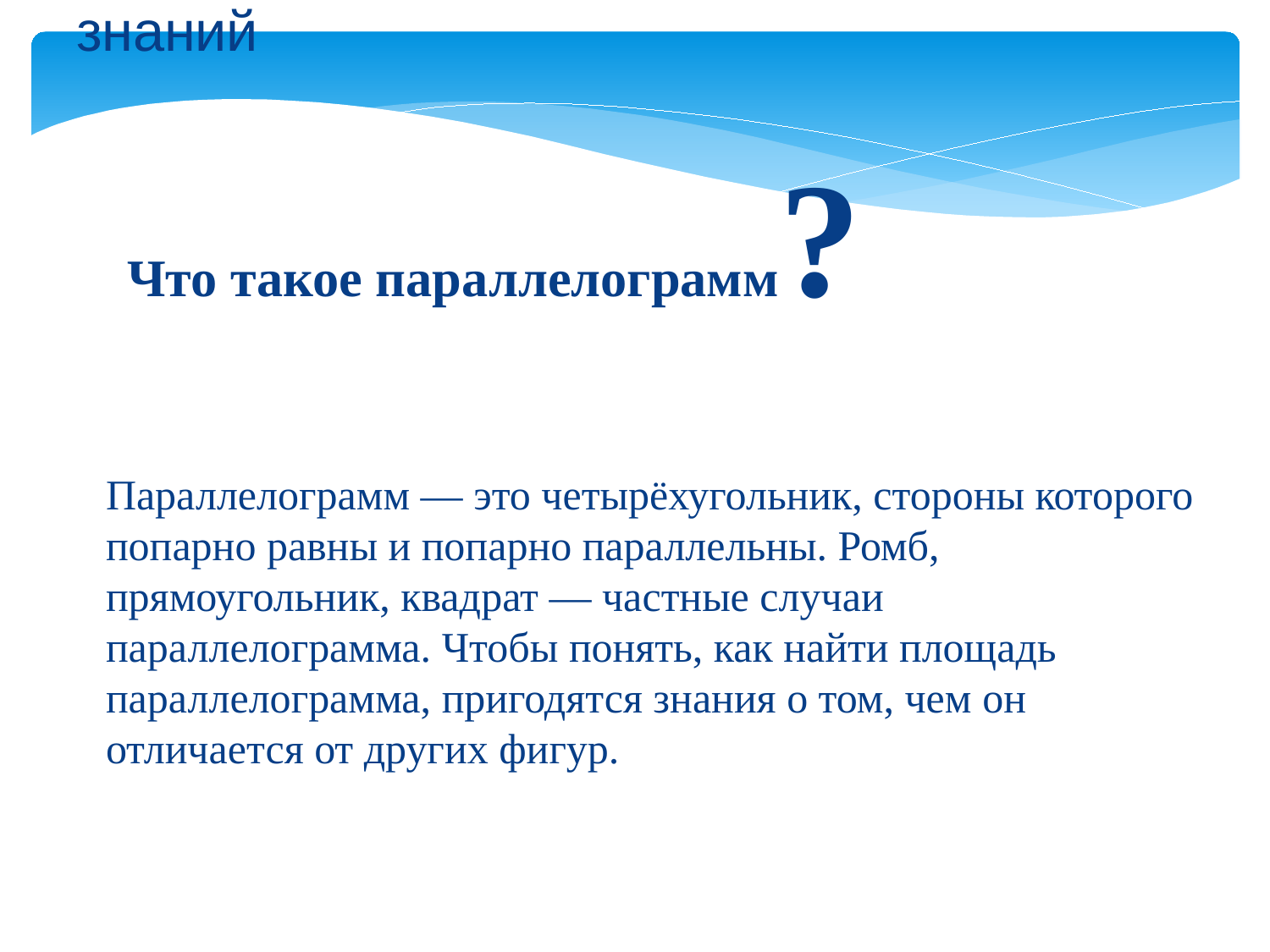

# 1. Актуализация опорных знаний
Что такое параллелограмм?

Параллелограмм — это четырёхугольник, стороны которого попарно равны и попарно параллельны. Ромб, прямоугольник, квадрат — частные случаи параллелограмма. Чтобы понять, как найти площадь параллелограмма, пригодятся знания о том, чем он отличается от других фигур.